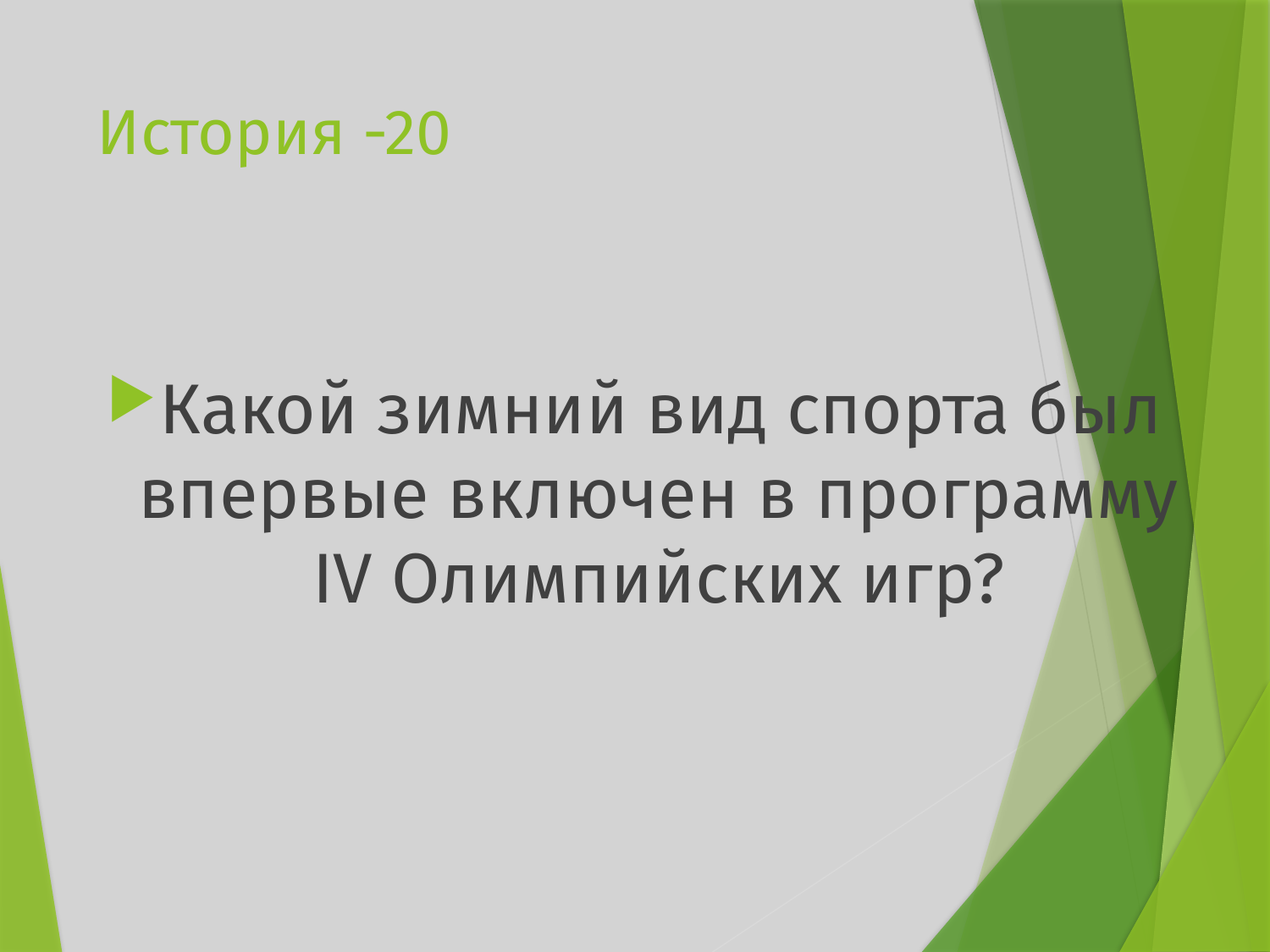

# История -20
Какой зимний вид спорта был впервые включен в программу IV Олимпийских игр?